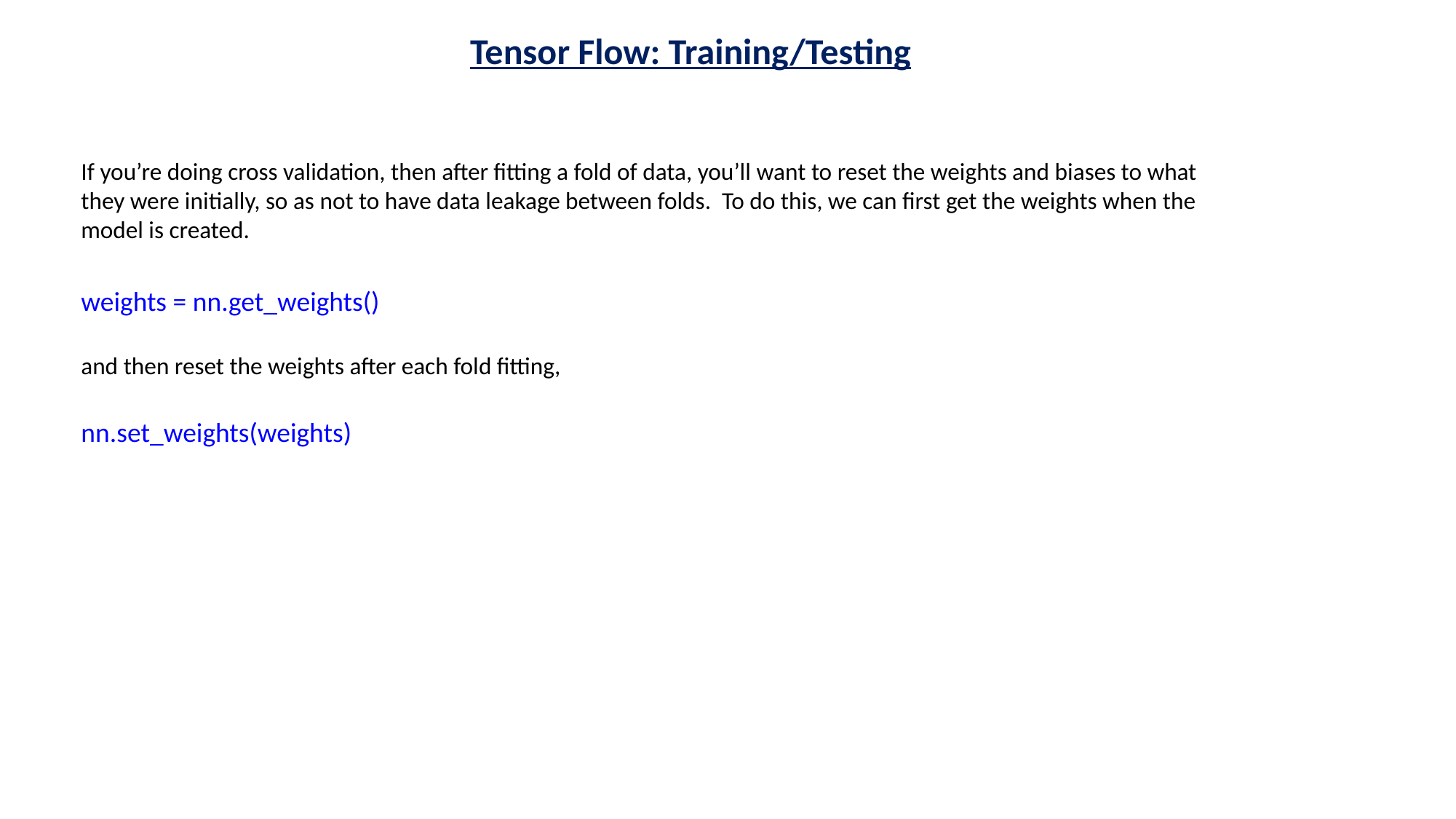

Tensor Flow: Training/Testing
If you’re doing cross validation, then after fitting a fold of data, you’ll want to reset the weights and biases to what they were initially, so as not to have data leakage between folds.  To do this, we can first get the weights when the model is created.
weights = nn.get_weights()
and then reset the weights after each fold fitting,
nn.set_weights(weights)